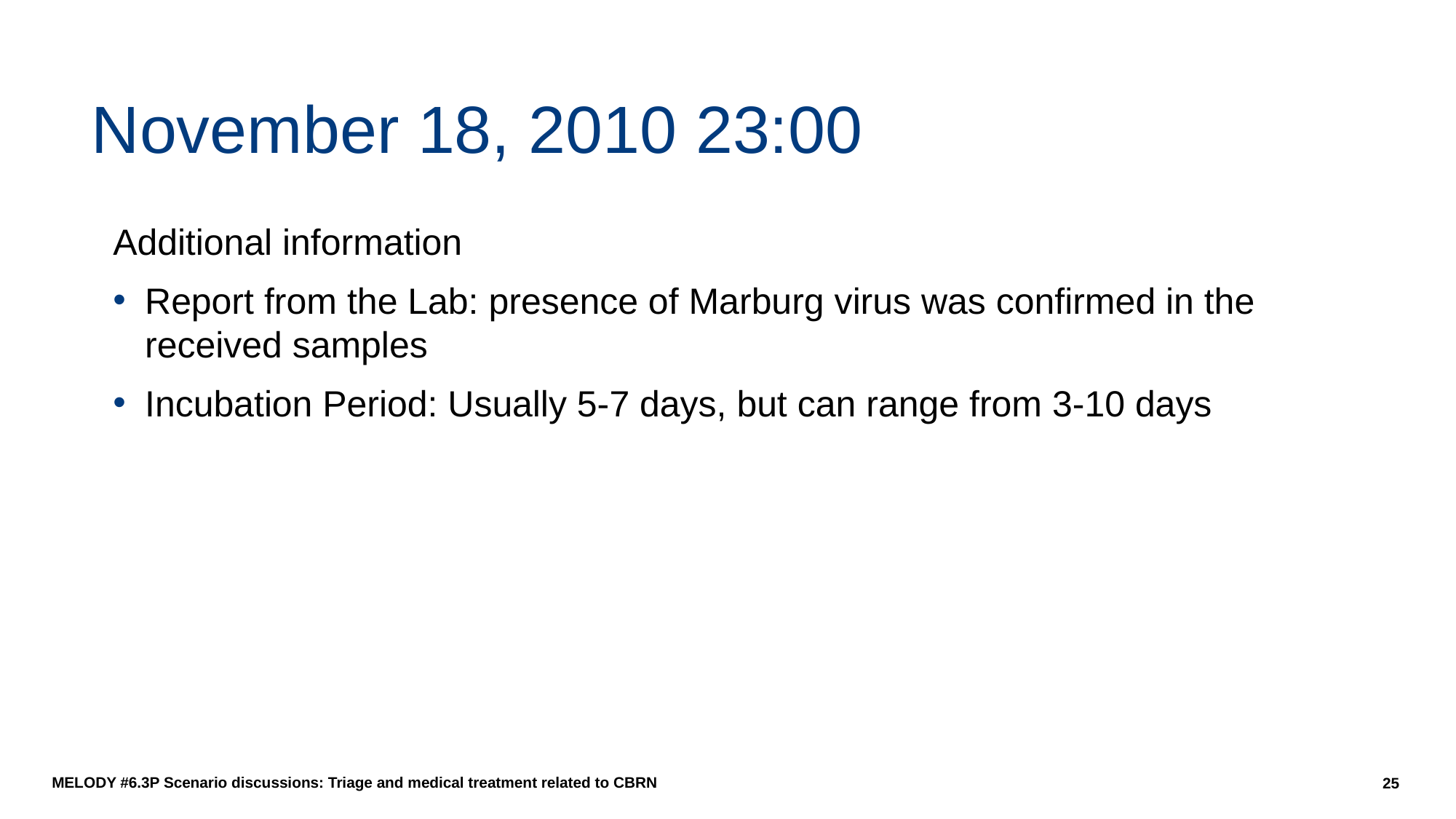

# November 18, 2010 23:00
Additional information
Report from the Lab: presence of Marburg virus was confirmed in the received samples
Incubation Period: Usually 5-7 days, but can range from 3-10 days
MELODY #6.3P Scenario discussions: Triage and medical treatment related to CBRN
25